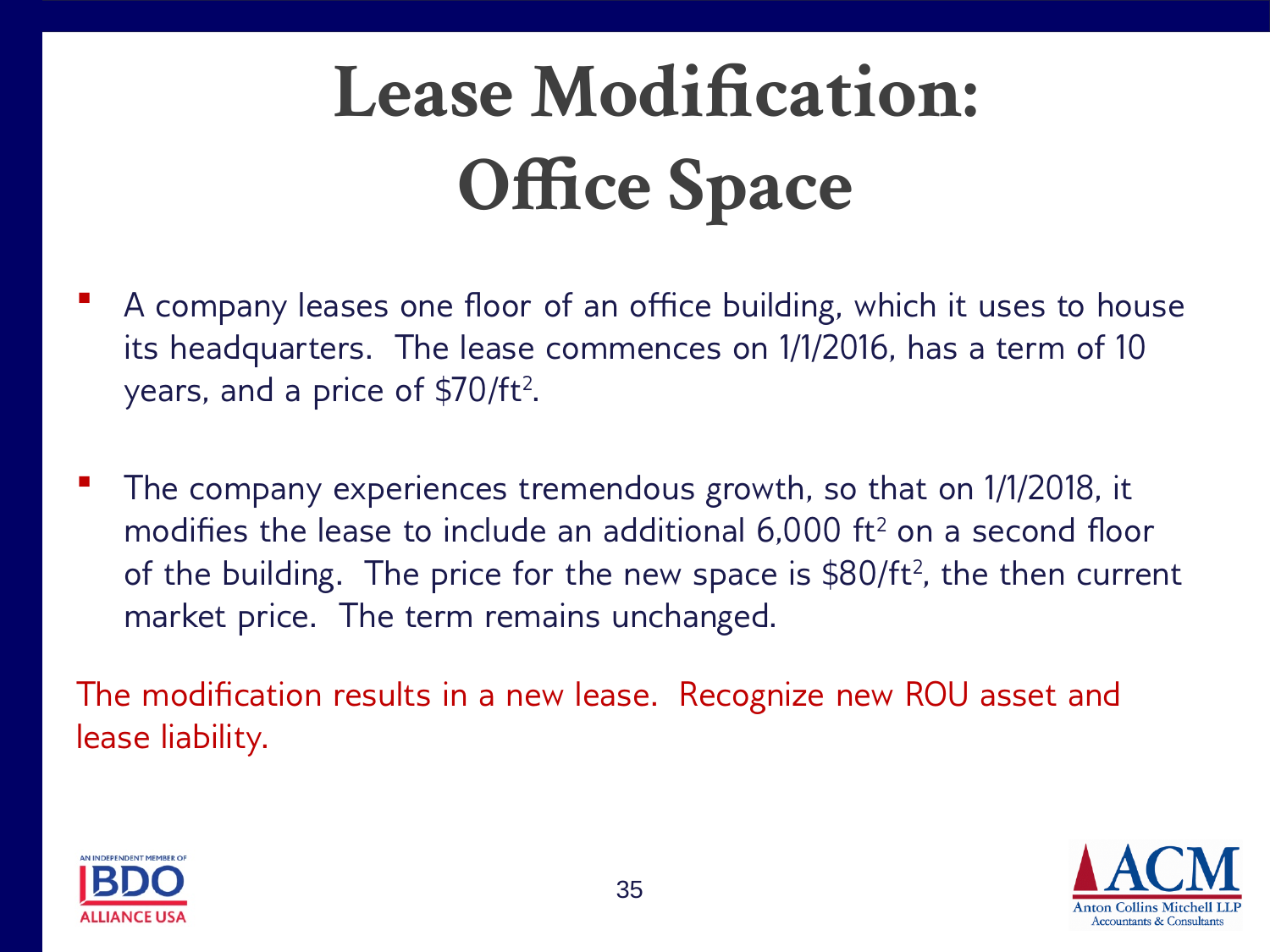

# Lease Modification: Office Space
A company leases one floor of an office building, which it uses to house its headquarters.  The lease commences on 1/1/2016, has a term of 10 years, and a price of $70/ft2.

The company experiences tremendous growth, so that on 1/1/2018, it modifies the lease to include an additional 6,000 ft2 on a second floor of the building.  The price for the new space is $80/ft2, the then current market price.  The term remains unchanged.

The modification results in a new lease.  Recognize new ROU asset and lease liability.

35